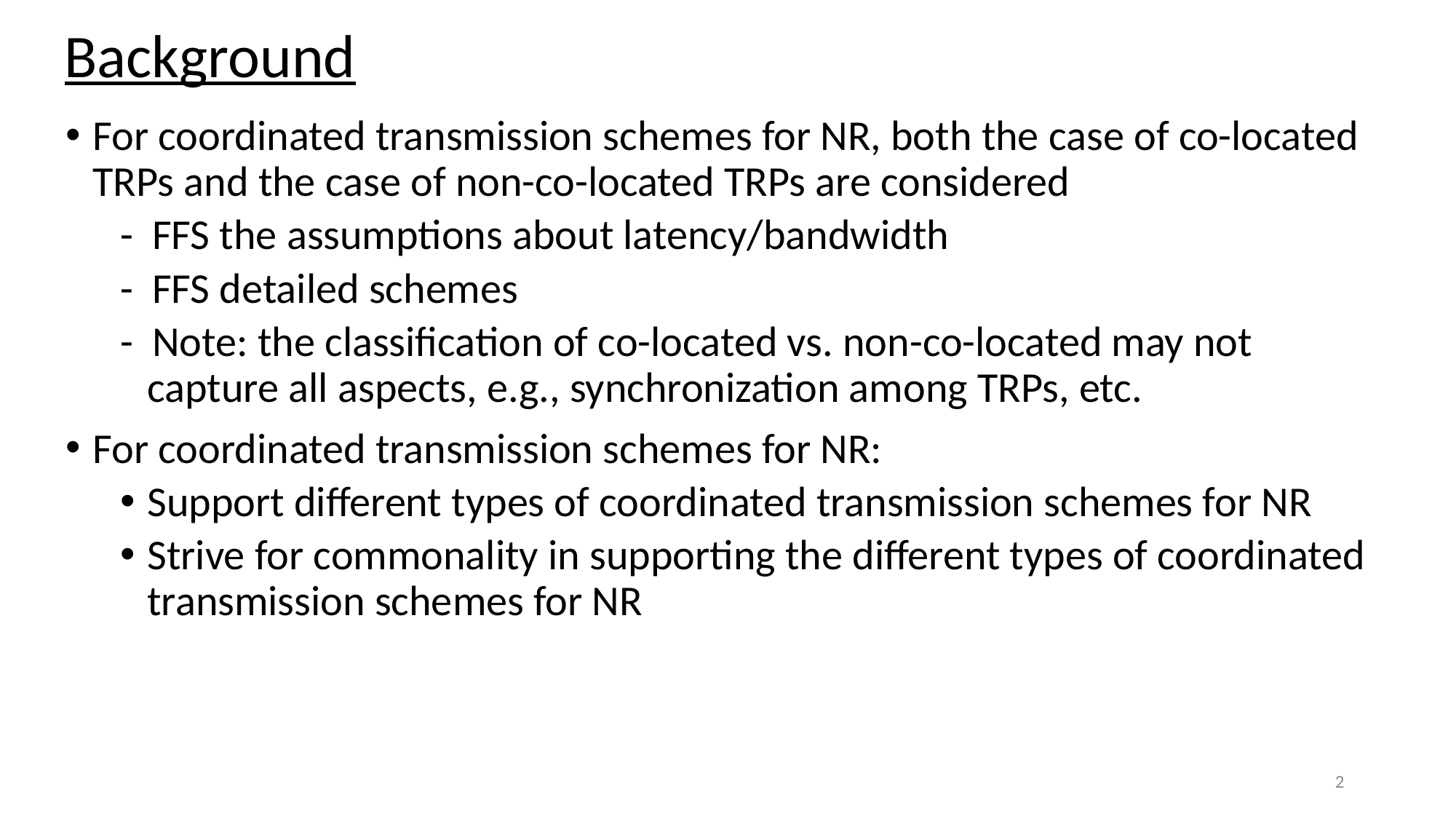

# Background
For coordinated transmission schemes for NR, both the case of co-located TRPs and the case of non-co-located TRPs are considered
-  FFS the assumptions about latency/bandwidth
-  FFS detailed schemes
-  Note: the classification of co-located vs. non-co-located may not capture all aspects, e.g., synchronization among TRPs, etc.
For coordinated transmission schemes for NR:
Support different types of coordinated transmission schemes for NR
Strive for commonality in supporting the different types of coordinated transmission schemes for NR
2